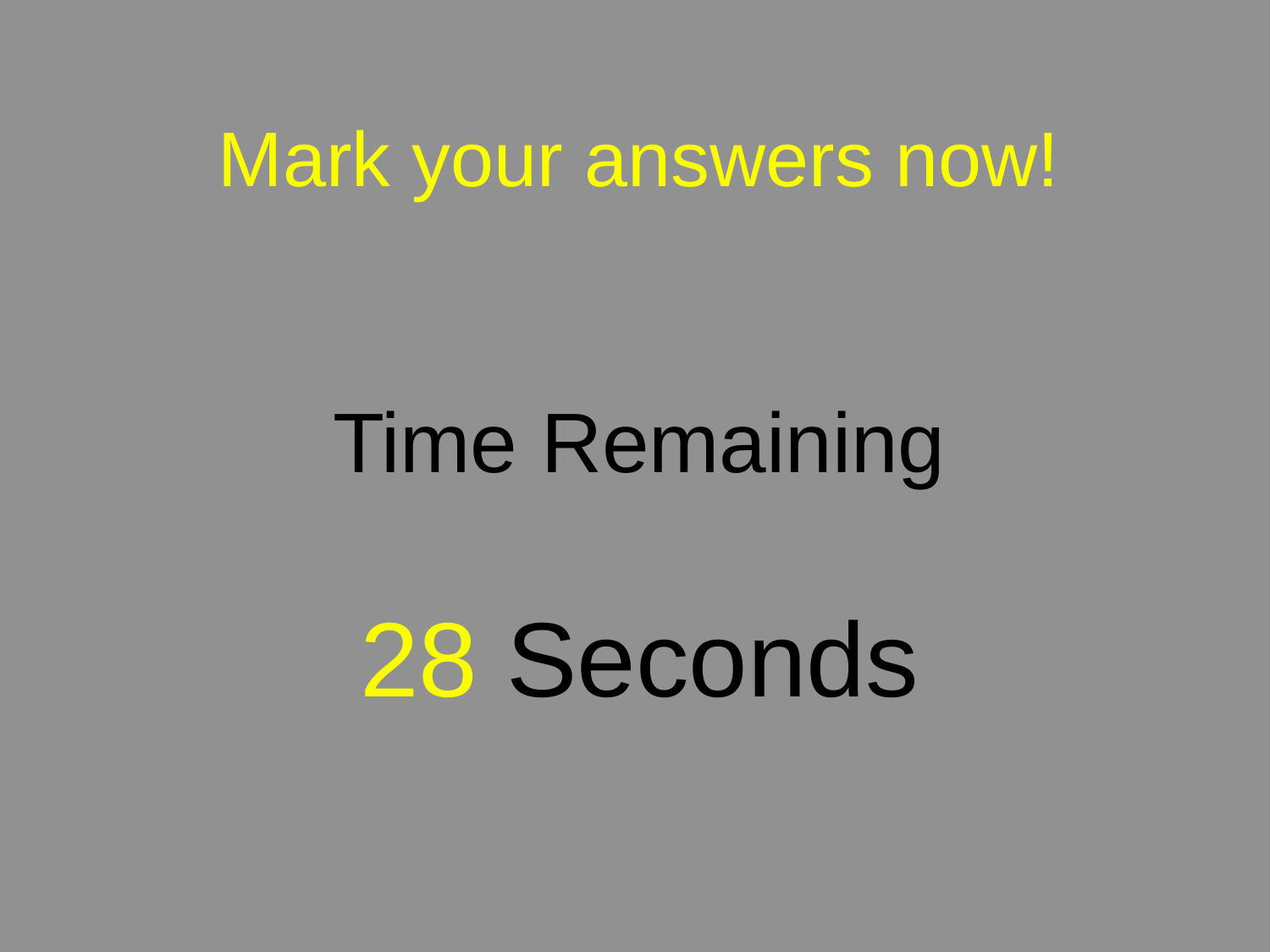

# Mark your answers now! Time Remaining 28 Seconds